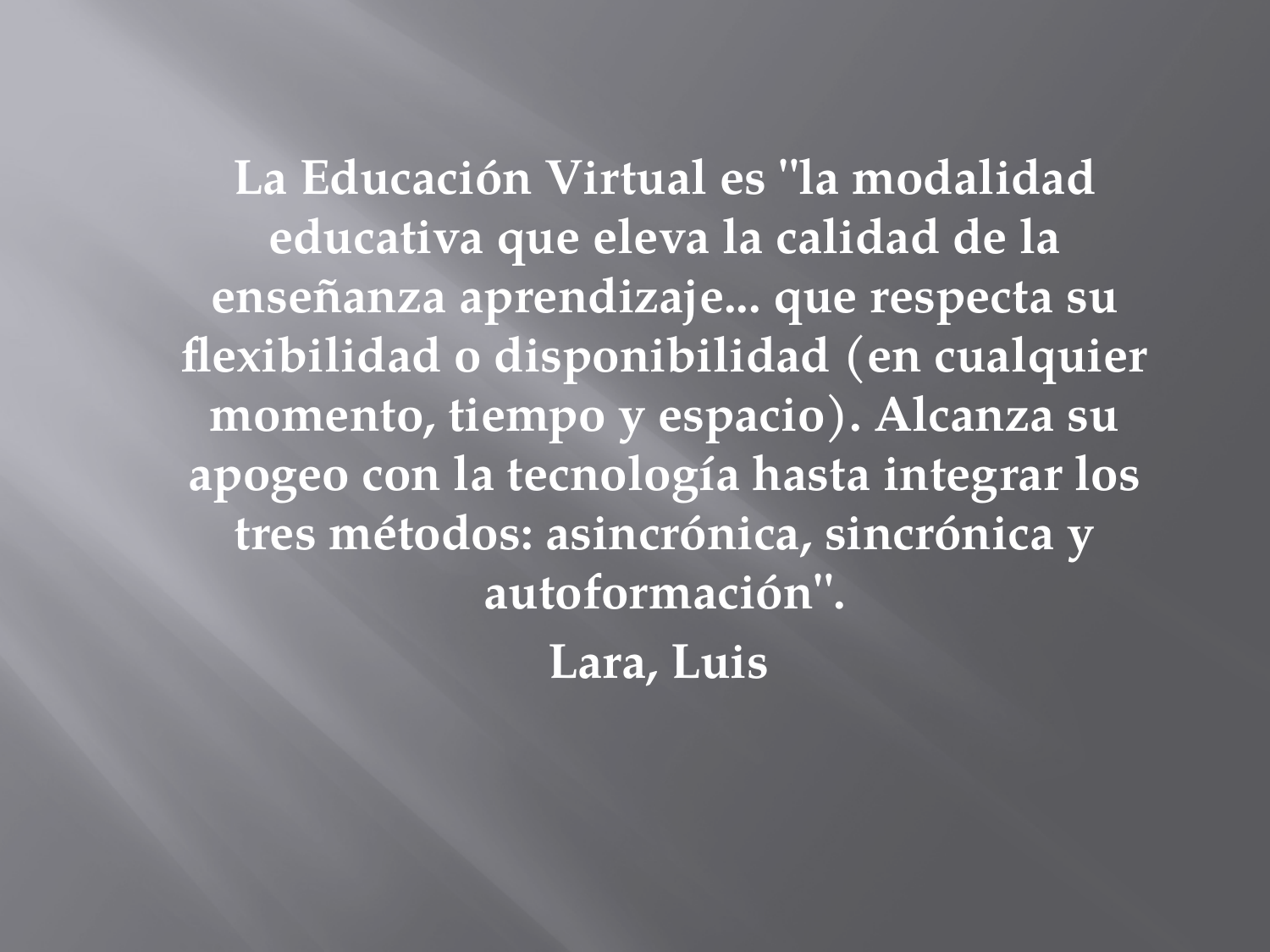

La Educación Virtual es "la modalidad educativa que eleva la calidad de la enseñanza aprendizaje... que respecta su flexibilidad o disponibilidad (en cualquier momento, tiempo y espacio). Alcanza su apogeo con la tecnología hasta integrar los tres métodos: asincrónica, sincrónica y autoformación".
Lara, Luis